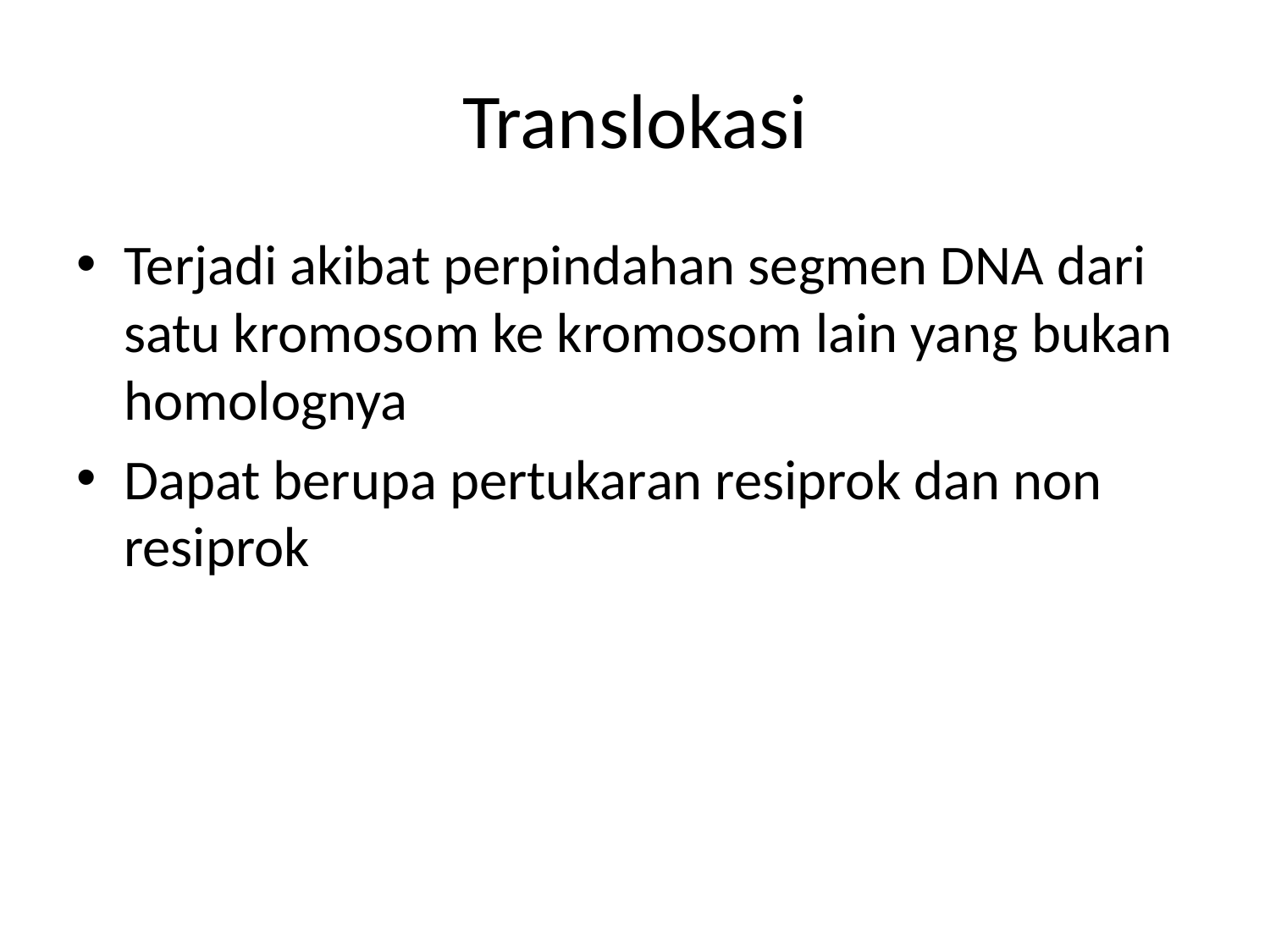

# Translokasi
Terjadi akibat perpindahan segmen DNA dari satu kromosom ke kromosom lain yang bukan homolognya
Dapat berupa pertukaran resiprok dan non resiprok